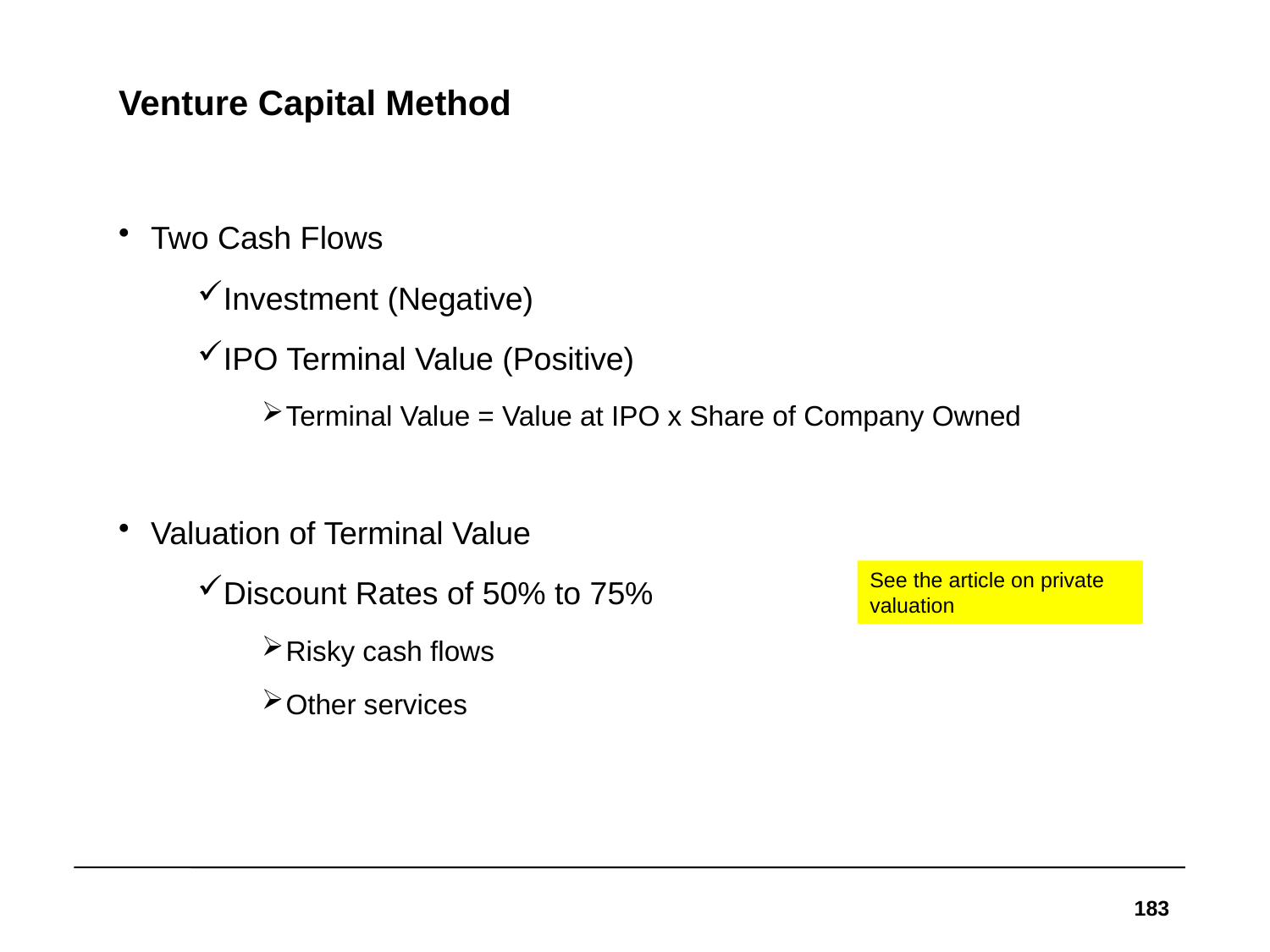

# Venture Capital Method
Two Cash Flows
Investment (Negative)
IPO Terminal Value (Positive)
Terminal Value = Value at IPO x Share of Company Owned

Valuation of Terminal Value
Discount Rates of 50% to 75%
Risky cash flows
Other services
See the article on private valuation